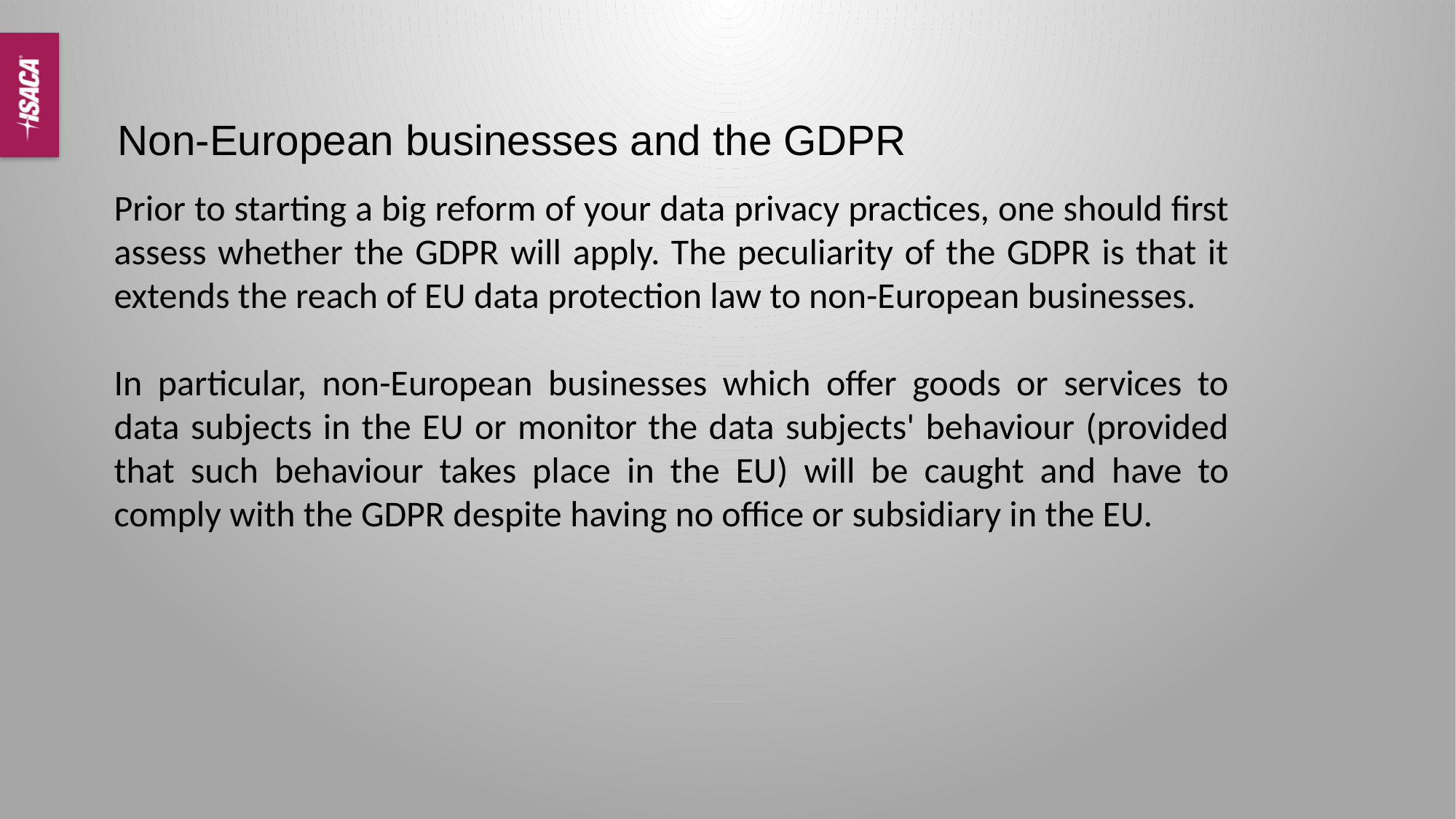

# Non-European businesses and the GDPR
Prior to starting a big reform of your data privacy practices, one should first assess whether the GDPR will apply. The peculiarity of the GDPR is that it extends the reach of EU data protection law to non-European businesses.

In particular, non-European businesses which offer goods or services to data subjects in the EU or monitor the data subjects' behaviour (provided that such behaviour takes place in the EU) will be caught and have to comply with the GDPR despite having no office or subsidiary in the EU.